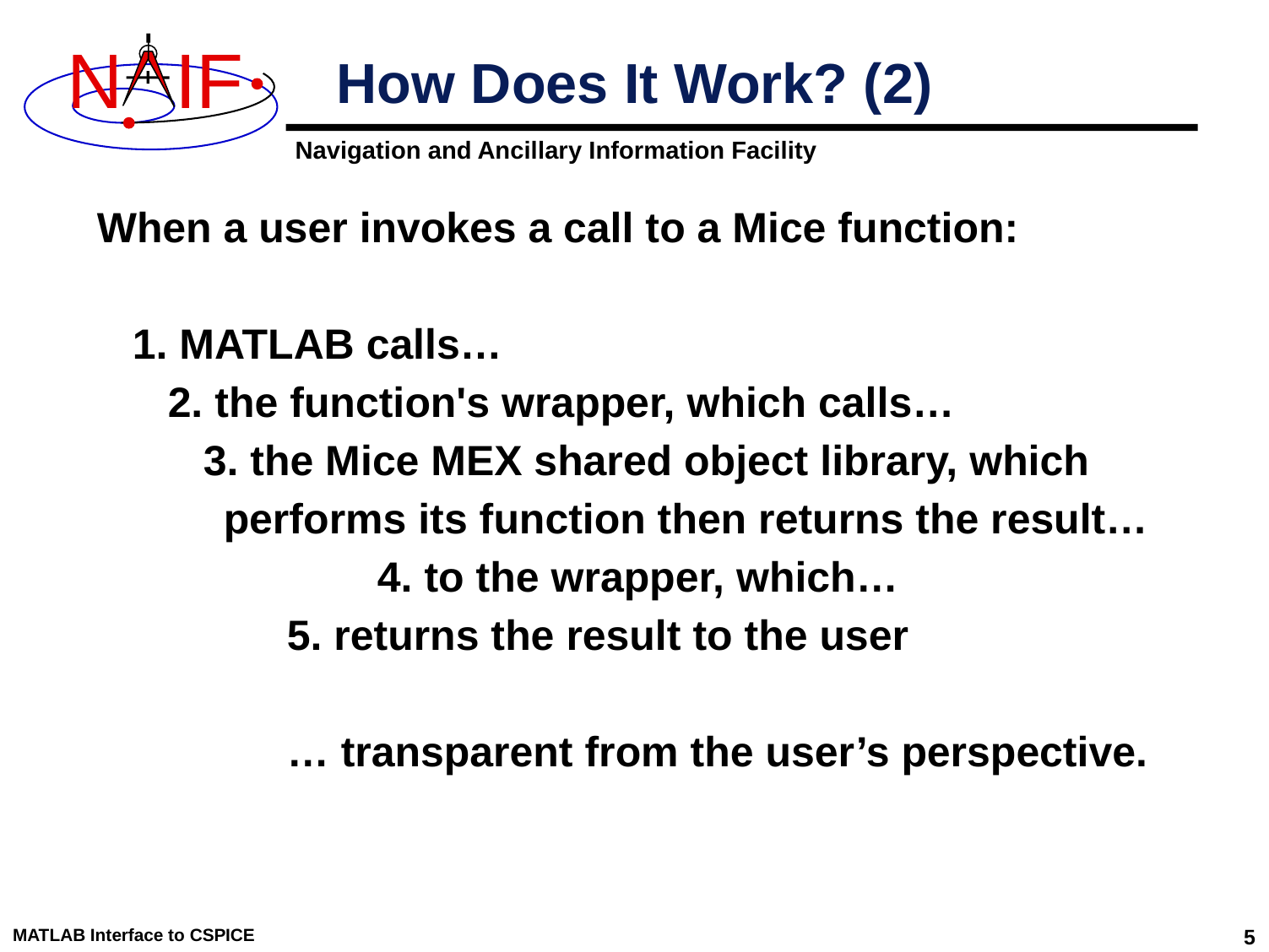

# How Does It Work? (2)
When a user invokes a call to a Mice function:

   1. MATLAB calls…
      2. the function's wrapper, which calls…
         3. the Mice MEX shared object library, which
performs its function then returns the result…
             4. to the wrapper, which…
5. returns the result to the user

… transparent from the user’s perspective.
MATLAB Interface to CSPICE
5